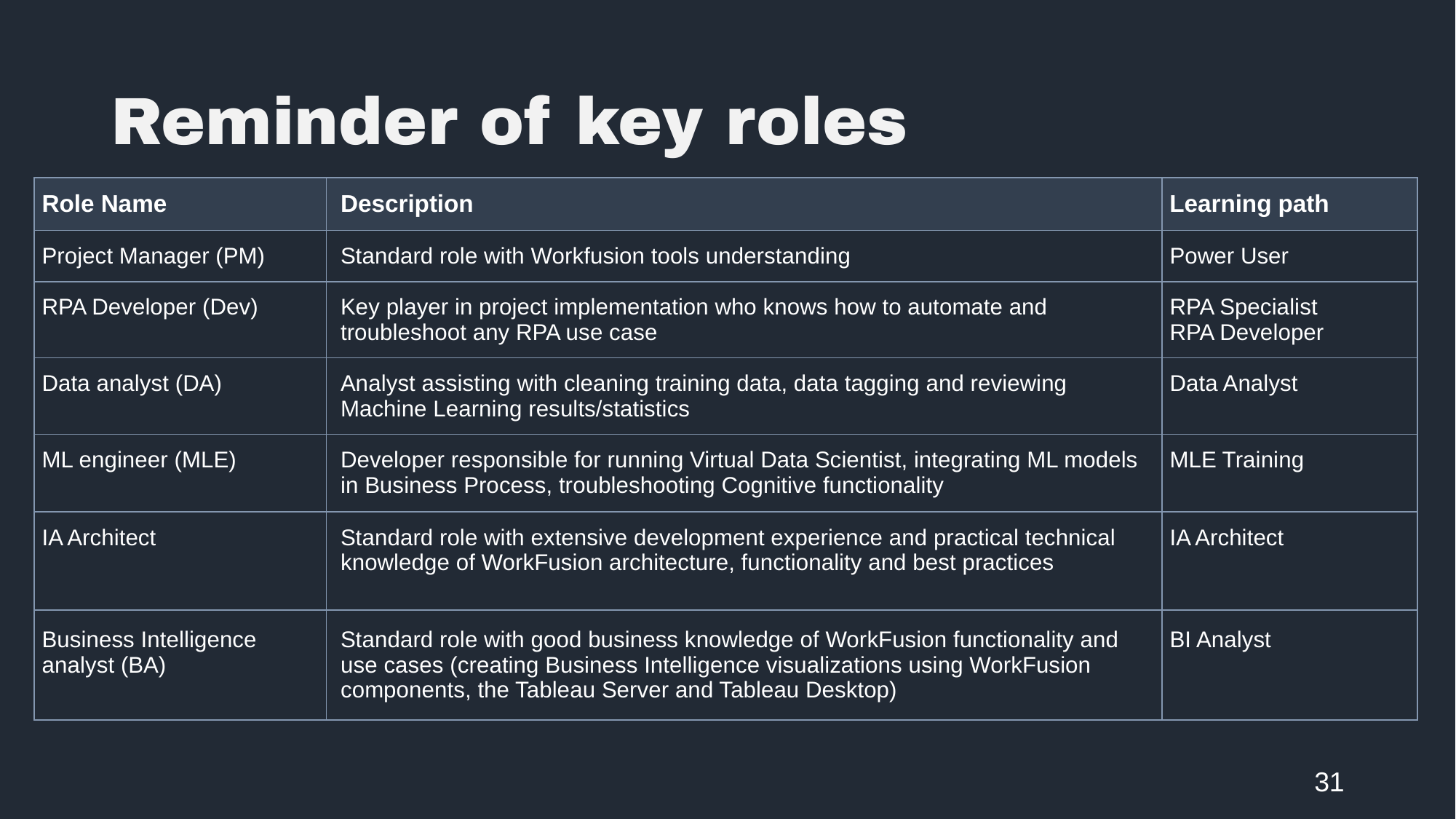

# Reminder of key roles
| Role Name | Description | Learning path |
| --- | --- | --- |
| Project Manager (PM) | Standard role with Workfusion tools understanding | Power User |
| RPA Developer (Dev) | Key player in project implementation who knows how to automate and troubleshoot any RPA use case | RPA Specialist RPA Developer |
| Data analyst (DA) | Analyst assisting with cleaning training data, data tagging and reviewing Machine Learning results/statistics | Data Analyst |
| ML engineer (MLE) | Developer responsible for running Virtual Data Scientist, integrating ML models in Business Process, troubleshooting Cognitive functionality | MLE Training |
| IA Architect | Standard role with extensive development experience and practical technical knowledge of WorkFusion architecture, functionality and best practices | IA Architect |
| Business Intelligence analyst (BA) | Standard role with good business knowledge of WorkFusion functionality and use cases (creating Business Intelligence visualizations using WorkFusion components, the Tableau Server and Tableau Desktop) | BI Analyst |
31